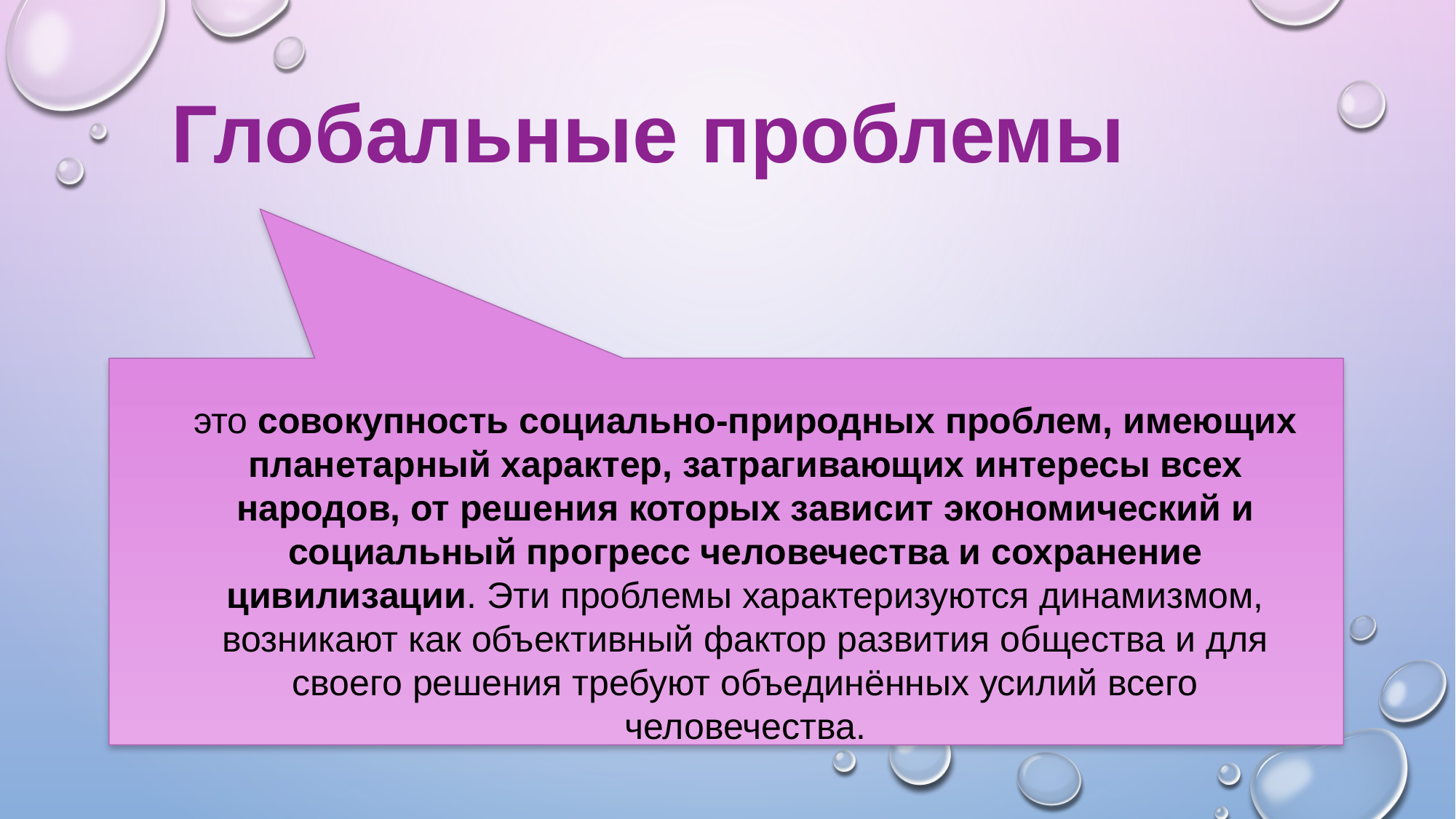

# Глобальные проблемы

это совокупность социально-природных проблем, имеющих планетарный характер, затрагивающих интересы всех народов, от решения которых зависит экономический и социальный прогресс человечества и сохранение цивилизации. Эти проблемы характеризуются динамизмом, возникают как объективный фактор развития общества и для своего решения требуют объединённых усилий всего человечества.